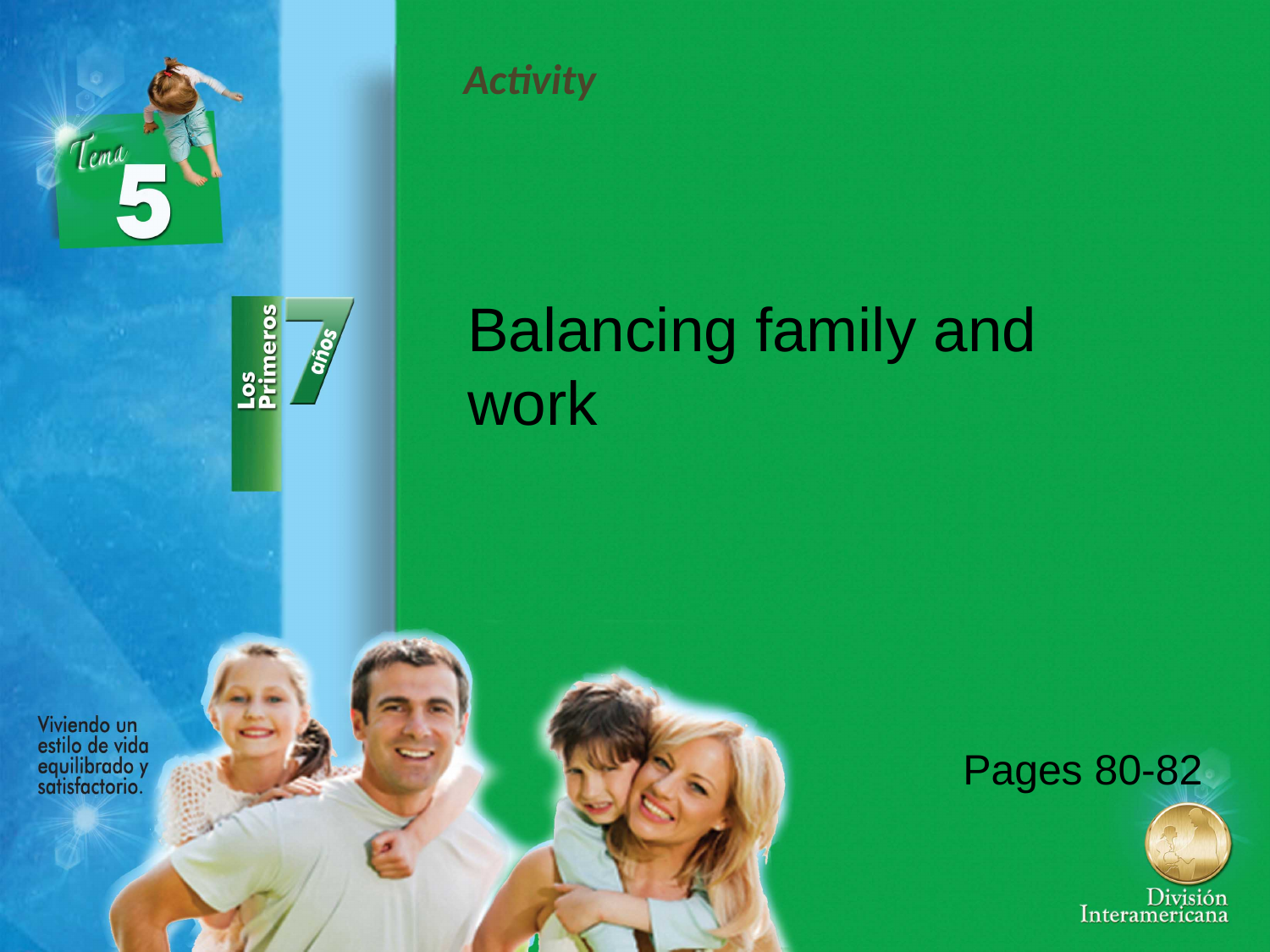

Activity
Balancing family and work
Pages 80-82